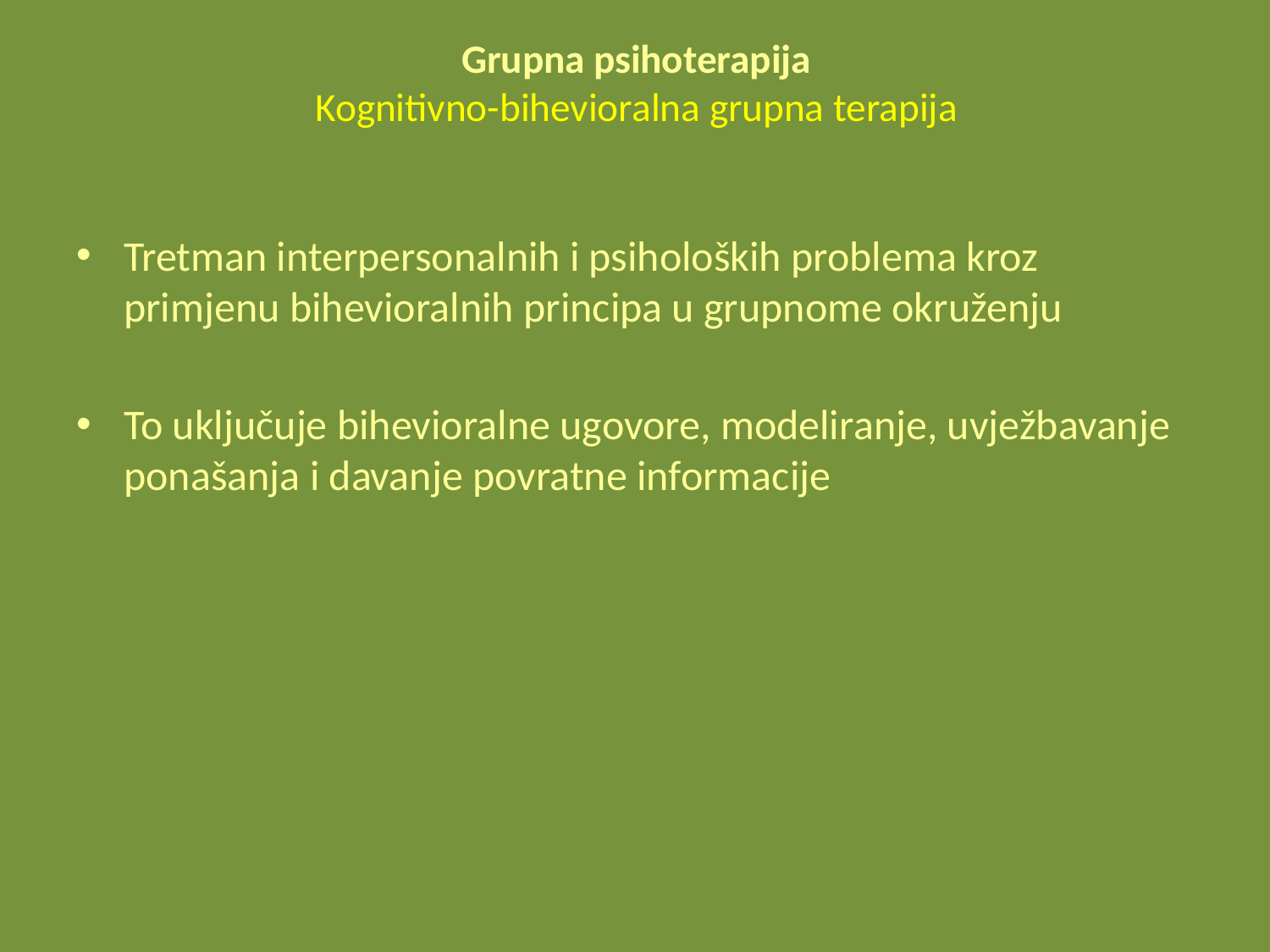

# Grupna psihoterapija Kognitivno-bihevioralna grupna terapija
Tretman interpersonalnih i psiholoških problema kroz primjenu bihevioralnih principa u grupnome okruženju

To uključuje bihevioralne ugovore, modeliranje, uvježbavanje ponašanja i davanje povratne informacije